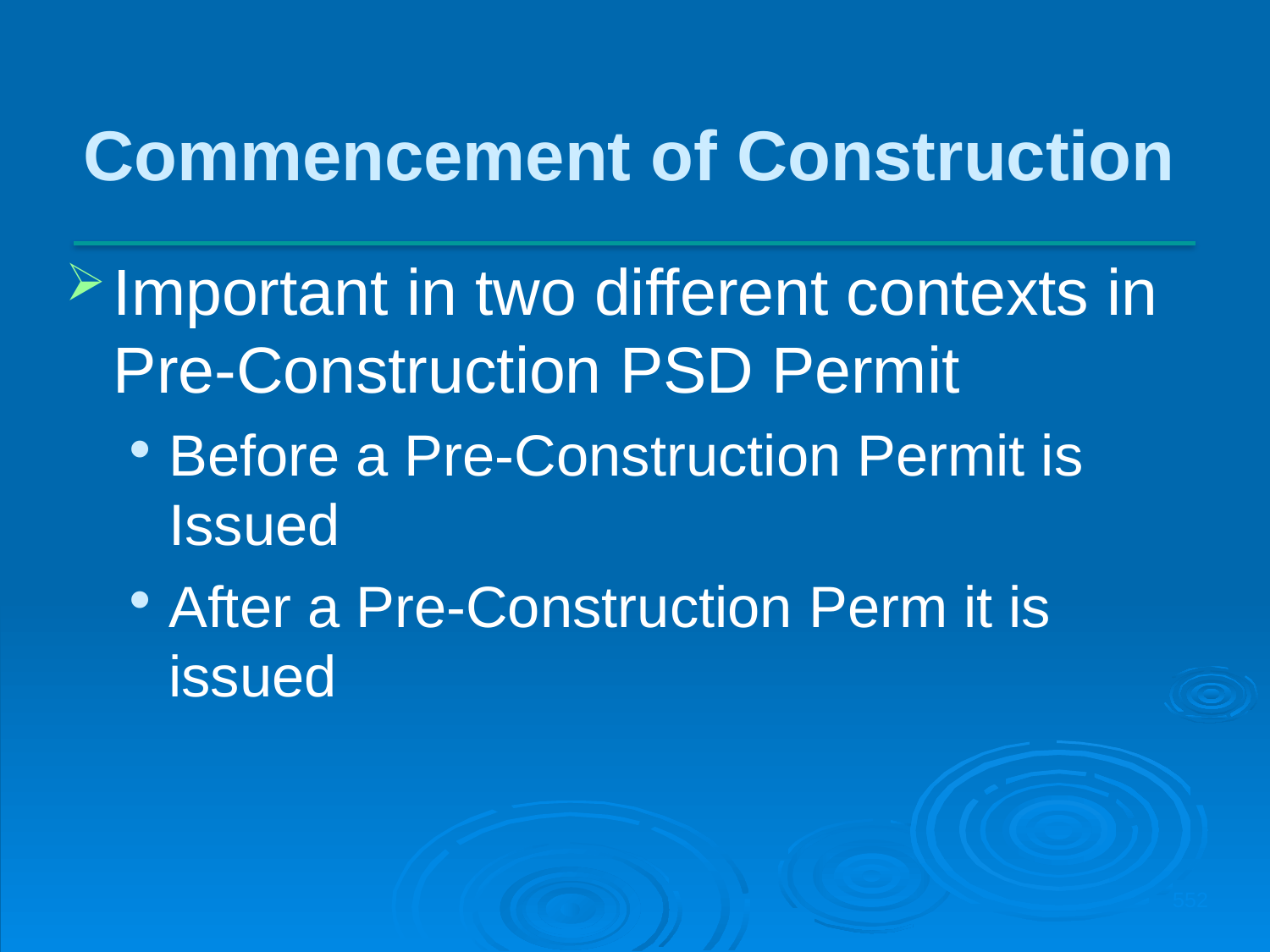

Commencement of Construction
Important in two different contexts in Pre-Construction PSD Permit
Before a Pre-Construction Permit is Issued
After a Pre-Construction Perm it is issued
552